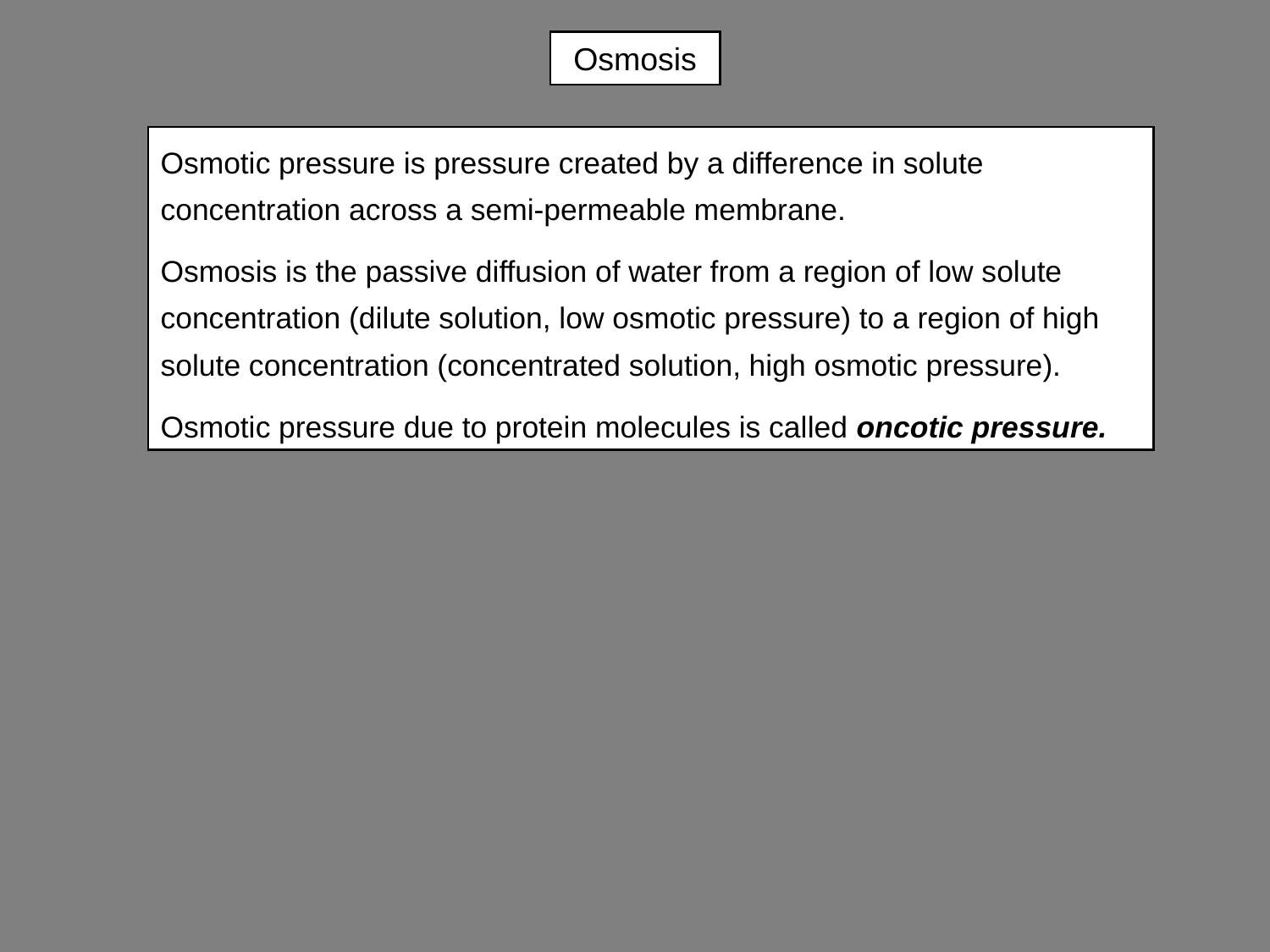

# Osmosis
Osmotic pressure is pressure created by a difference in solute concentration across a semi-permeable membrane.
Osmosis is the passive diffusion of water from a region of low solute concentration (dilute solution, low osmotic pressure) to a region of high solute concentration (concentrated solution, high osmotic pressure).
Osmotic pressure due to protein molecules is called oncotic pressure.